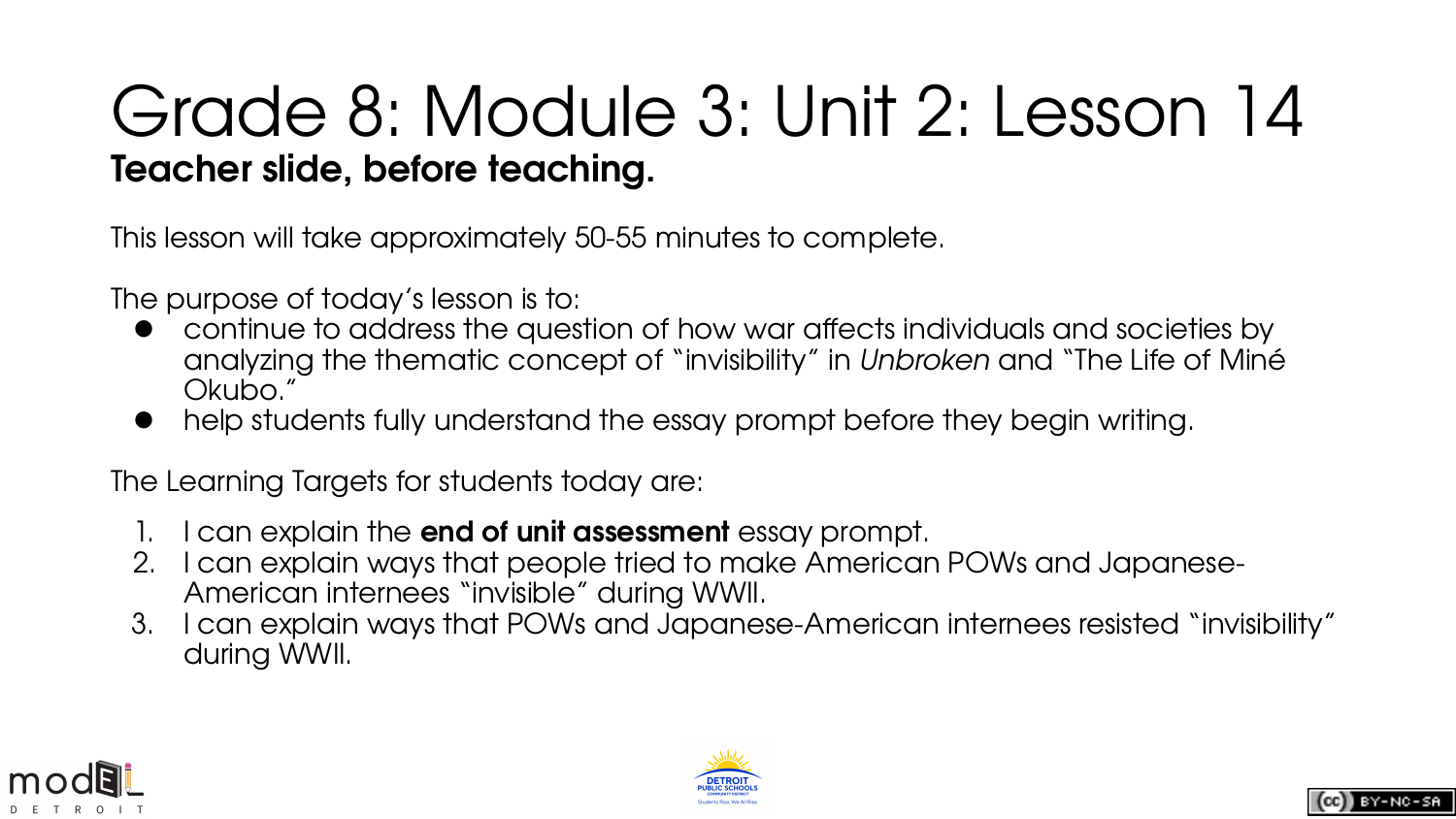

# Grade 8: Module 3: Unit 2: Lesson 14
Teacher slide, before teaching.

This lesson will take approximately 50-55 minutes to complete.

The purpose of today’s lesson is to:
continue to address the question of how war affects individuals and societies by analyzing the thematic concept of “invisibility” in Unbroken and “The Life of Miné Okubo.”
help students fully understand the essay prompt before they begin writing.
The Learning Targets for students today are:
I can explain the end of unit assessment essay prompt.
I can explain ways that people tried to make American POWs and Japanese-American internees “invisible” during WWII.
I can explain ways that POWs and Japanese-American internees resisted “invisibility” during WWII.